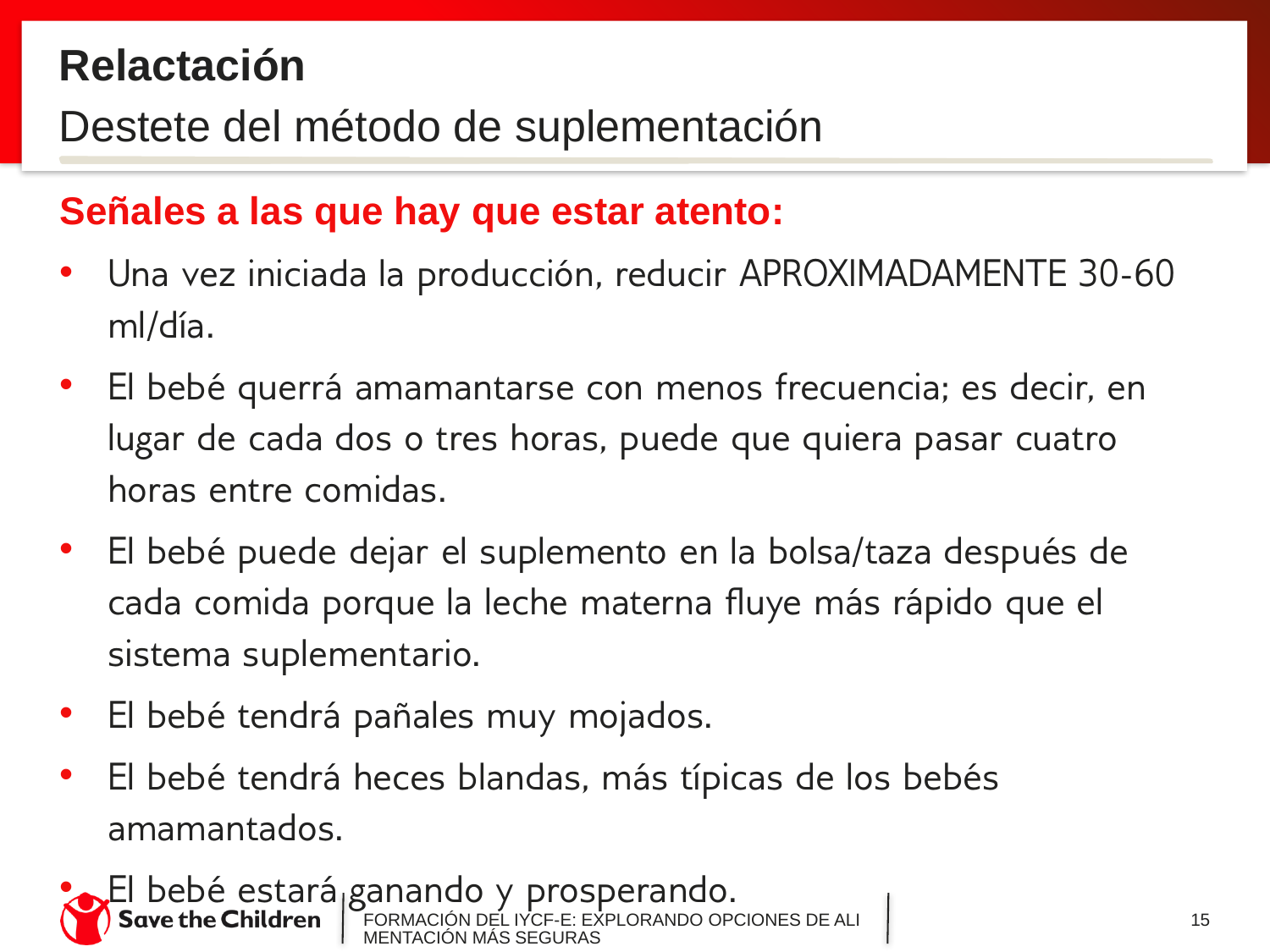

# Relactación
Destete del método de suplementación
Señales a las que hay que estar atento:
Una vez iniciada la producción, reducir APROXIMADAMENTE 30-60 ml/día.
El bebé querrá amamantarse con menos frecuencia; es decir, en lugar de cada dos o tres horas, puede que quiera pasar cuatro horas entre comidas.
El bebé puede dejar el suplemento en la bolsa/taza después de cada comida porque la leche materna fluye más rápido que el sistema suplementario.
El bebé tendrá pañales muy mojados.
El bebé tendrá heces blandas, más típicas de los bebés amamantados.
El bebé estará ganando y prosperando.

FORMACIÓN DEL IYCF-E: EXPLORANDO OPCIONES DE ALIMENTACIÓN MÁS SEGURAS
15